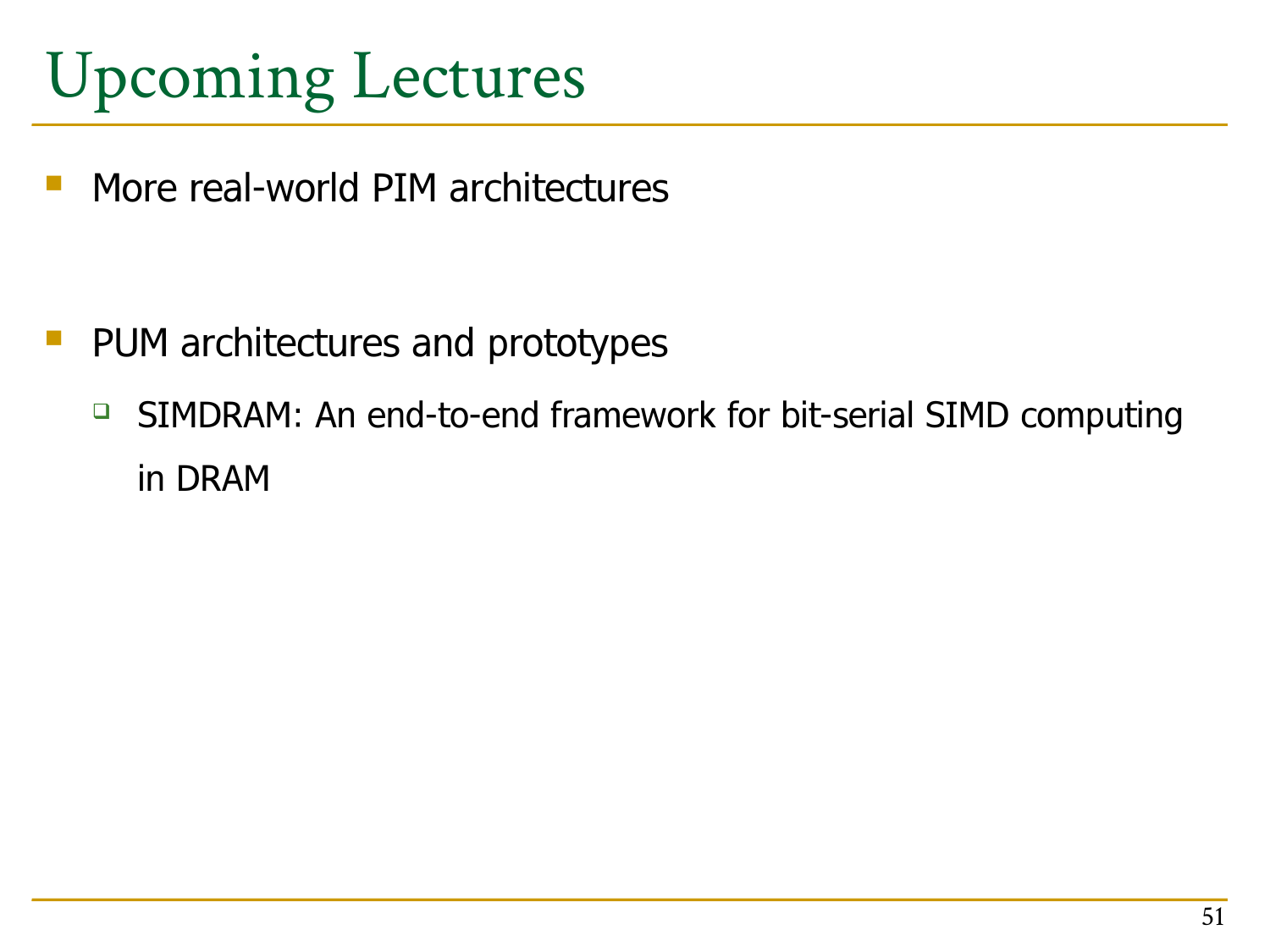

# Upcoming Lectures
More real-world PIM architectures

PUM architectures and prototypes
SIMDRAM: An end-to-end framework for bit-serial SIMD computing in DRAM
51